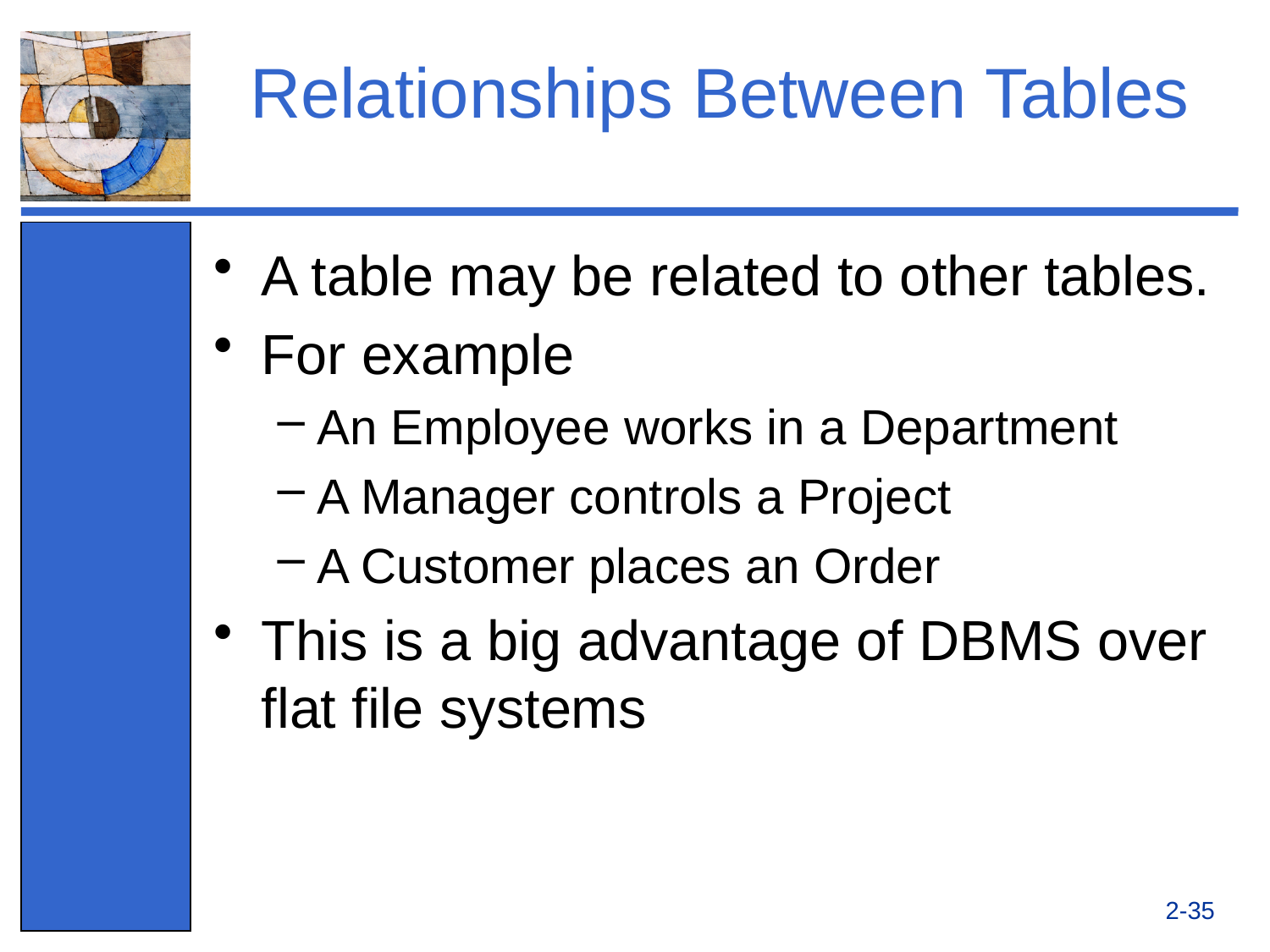

# Relationships Between Tables
A table may be related to other tables.
For example
An Employee works in a Department
A Manager controls a Project
A Customer places an Order
This is a big advantage of DBMS over flat file systems
2-35